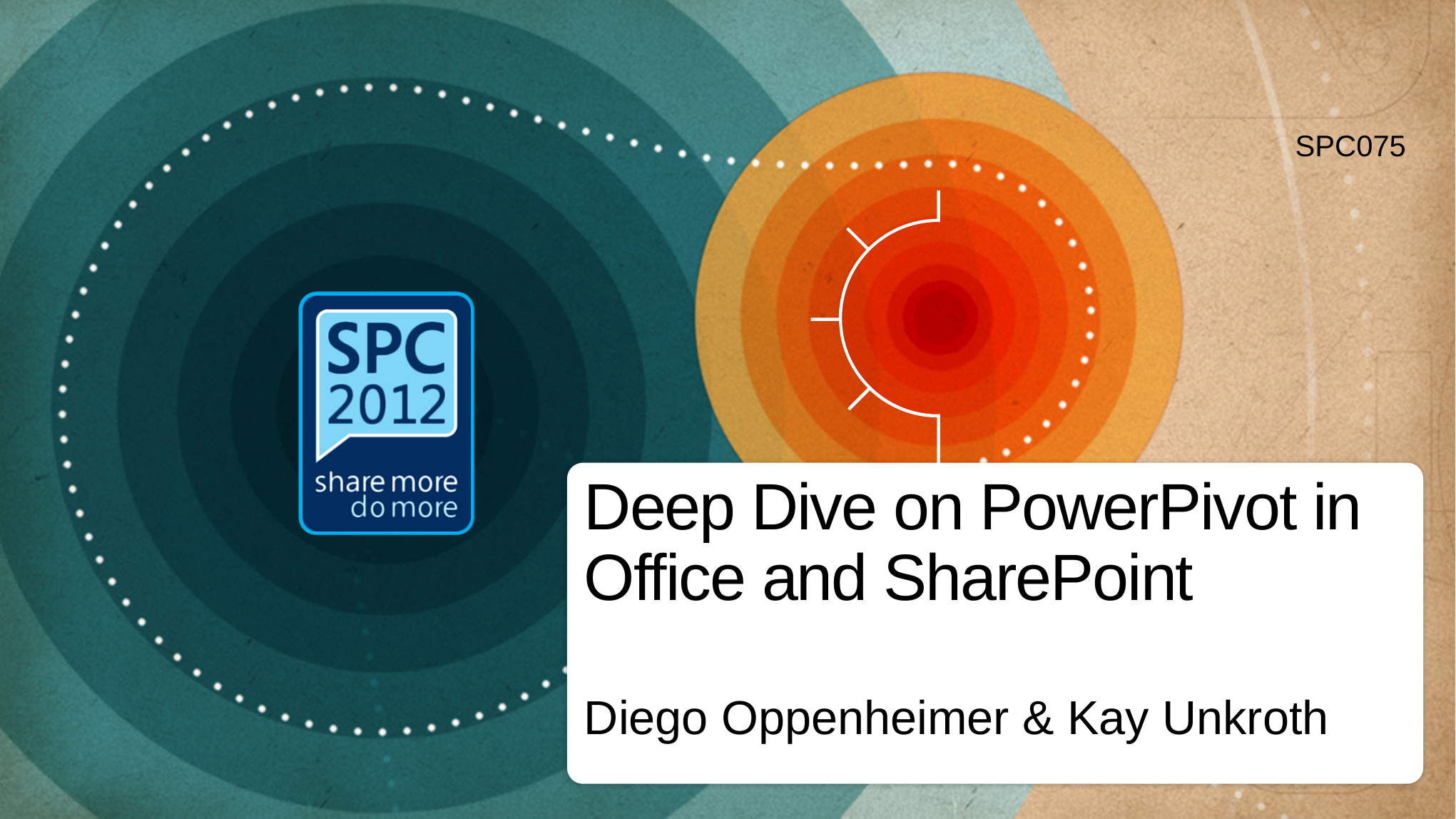

SPC075
# Deep Dive on PowerPivot in Office and SharePoint

Diego Oppenheimer & Kay Unkroth